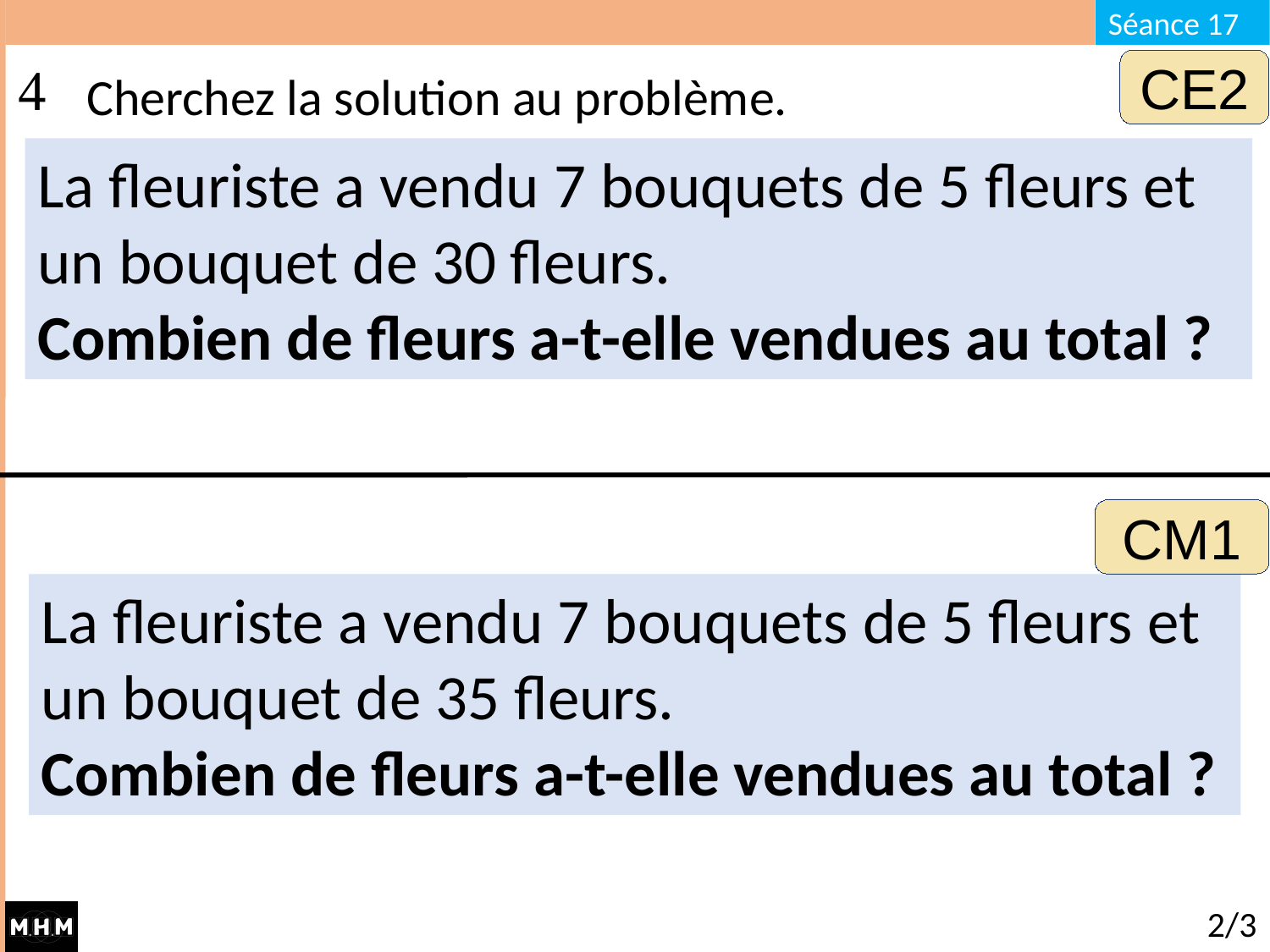

# Cherchez la solution au problème.
CE2
La fleuriste a vendu 7 bouquets de 5 fleurs et un bouquet de 30 fleurs.
Combien de fleurs a-t-elle vendues au total ?

CM1
La fleuriste a vendu 7 bouquets de 5 fleurs et un bouquet de 35 fleurs.
Combien de fleurs a-t-elle vendues au total ?
2/3